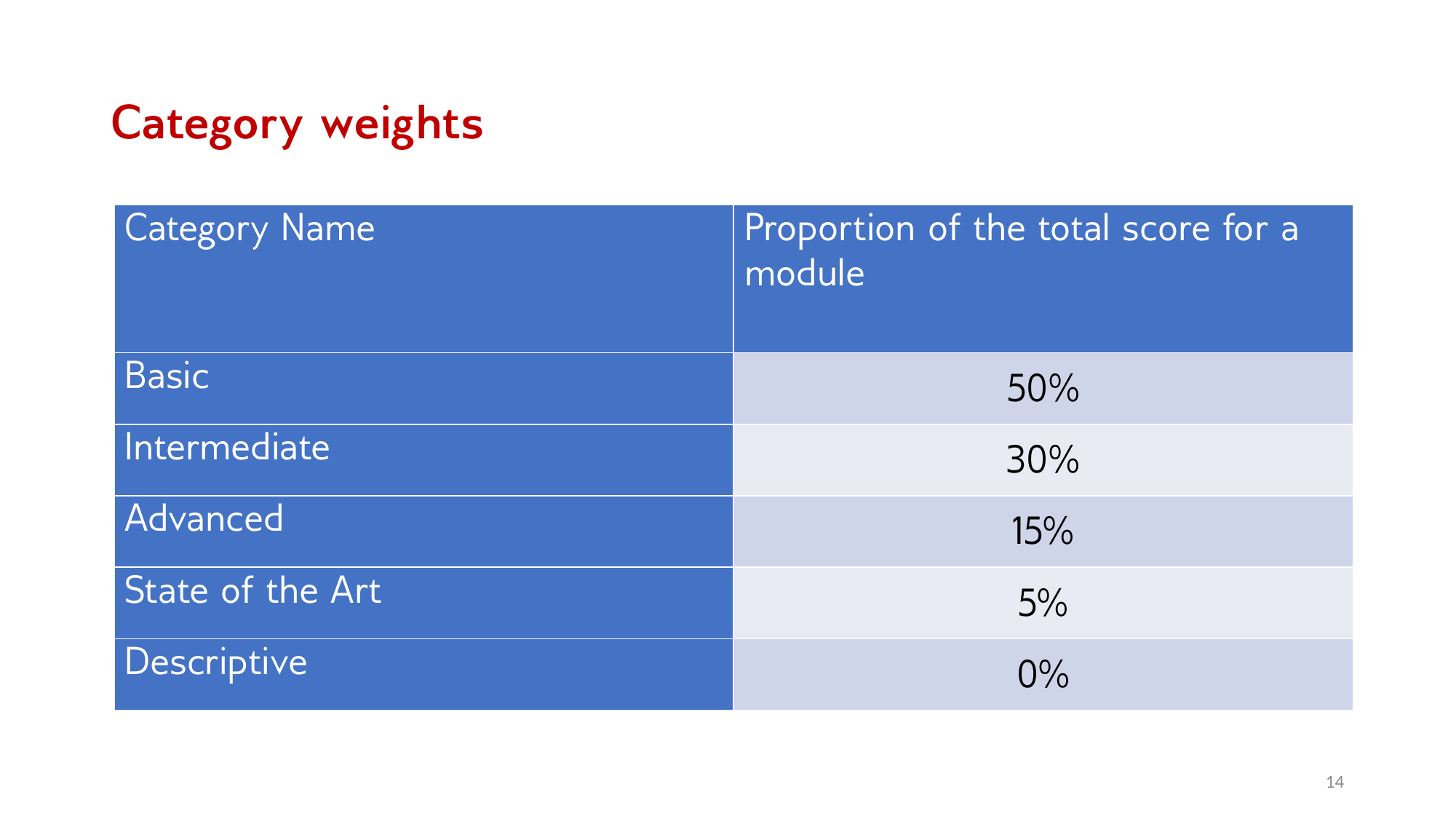

# Category weights
| Category Name | Proportion of the total score for a module |
| --- | --- |
| Basic | 50% |
| Intermediate | 30% |
| Advanced | 15% |
| State of the Art | 5% |
| Descriptive | 0% |

14